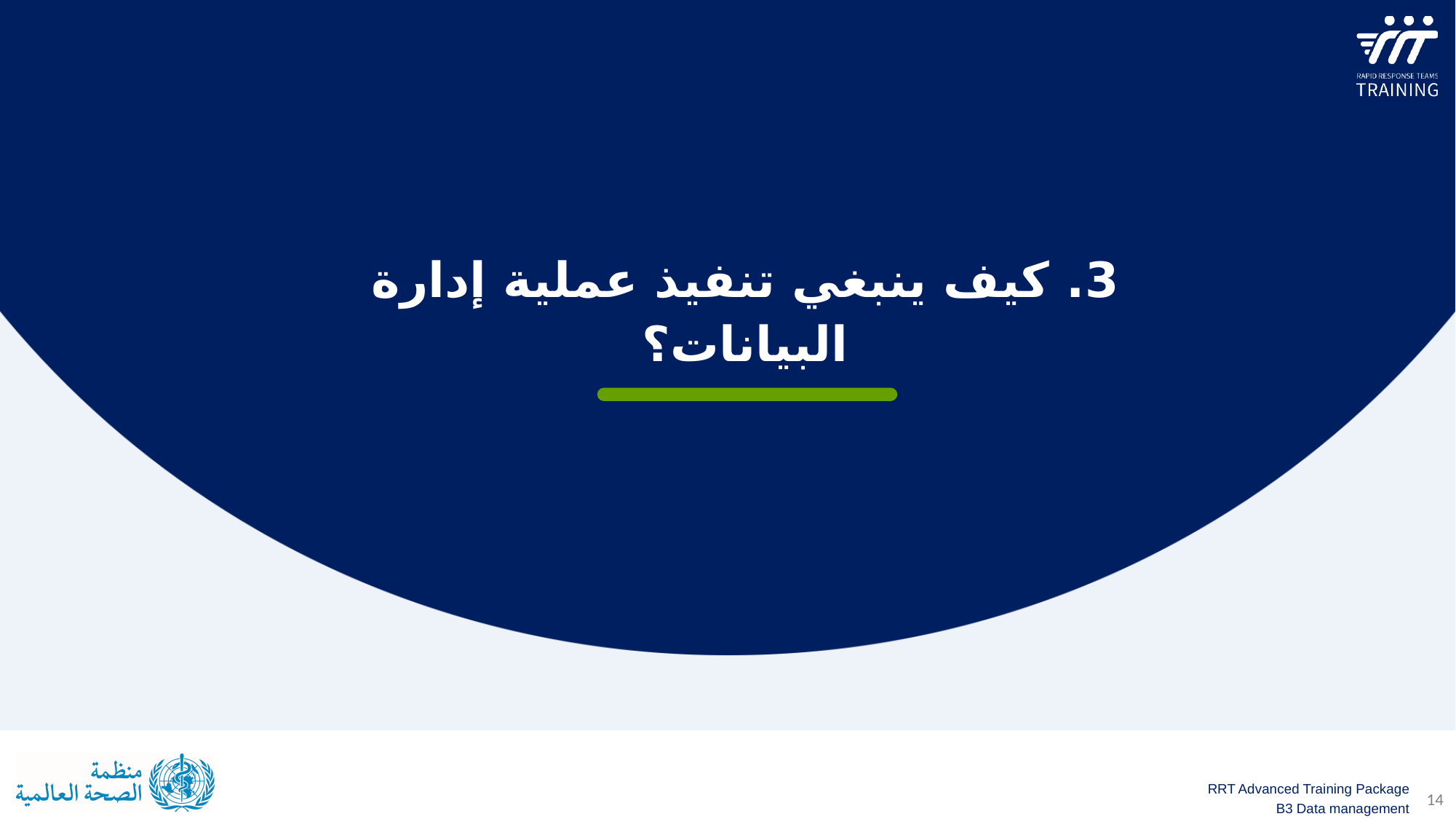

3. كيف ينبغي تنفيذ عملية إدارة البيانات؟